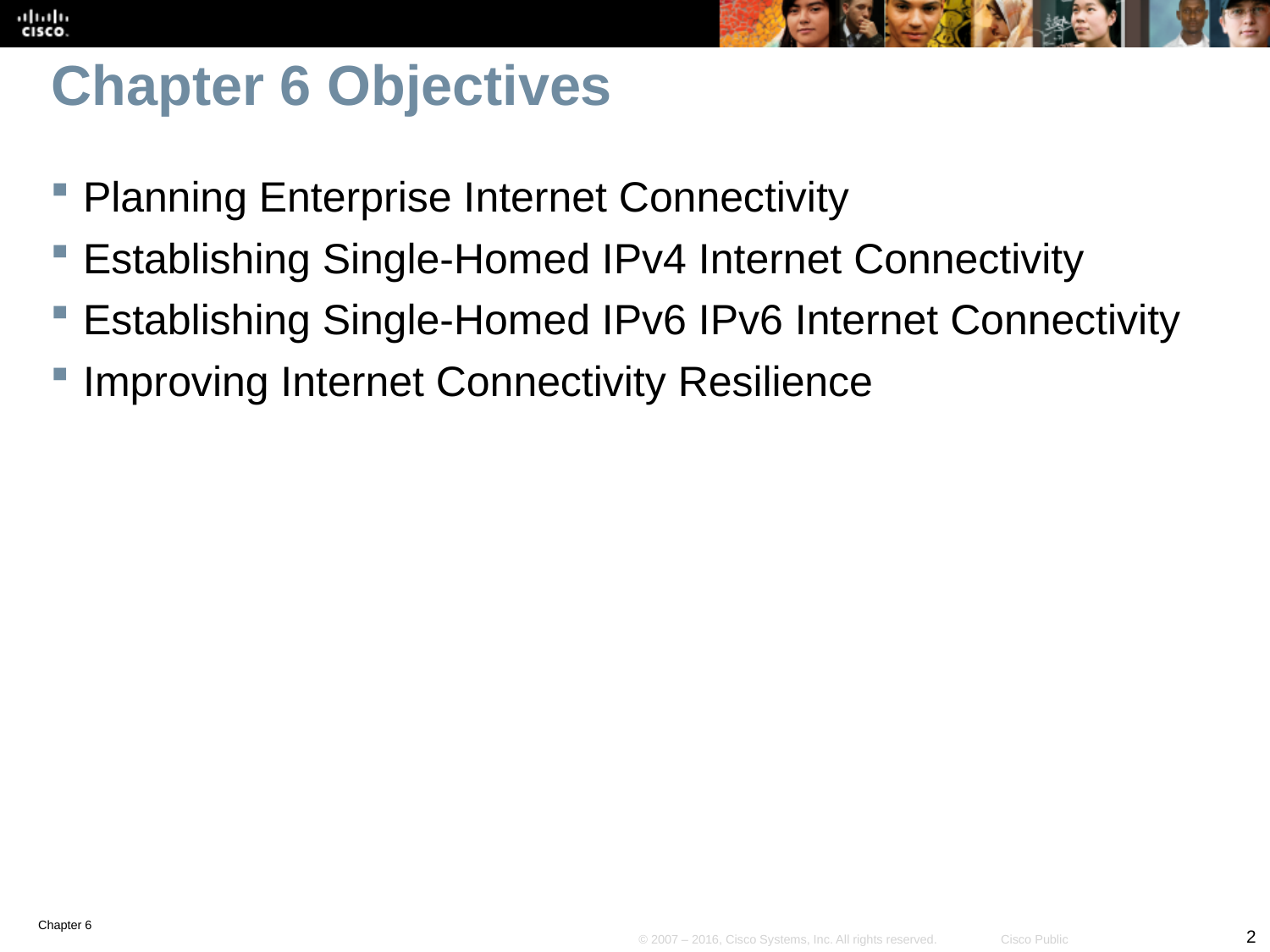

# Chapter 6 Objectives
Planning Enterprise Internet Connectivity
Establishing Single-Homed IPv4 Internet Connectivity
Establishing Single-Homed IPv6 IPv6 Internet Connectivity
Improving Internet Connectivity Resilience